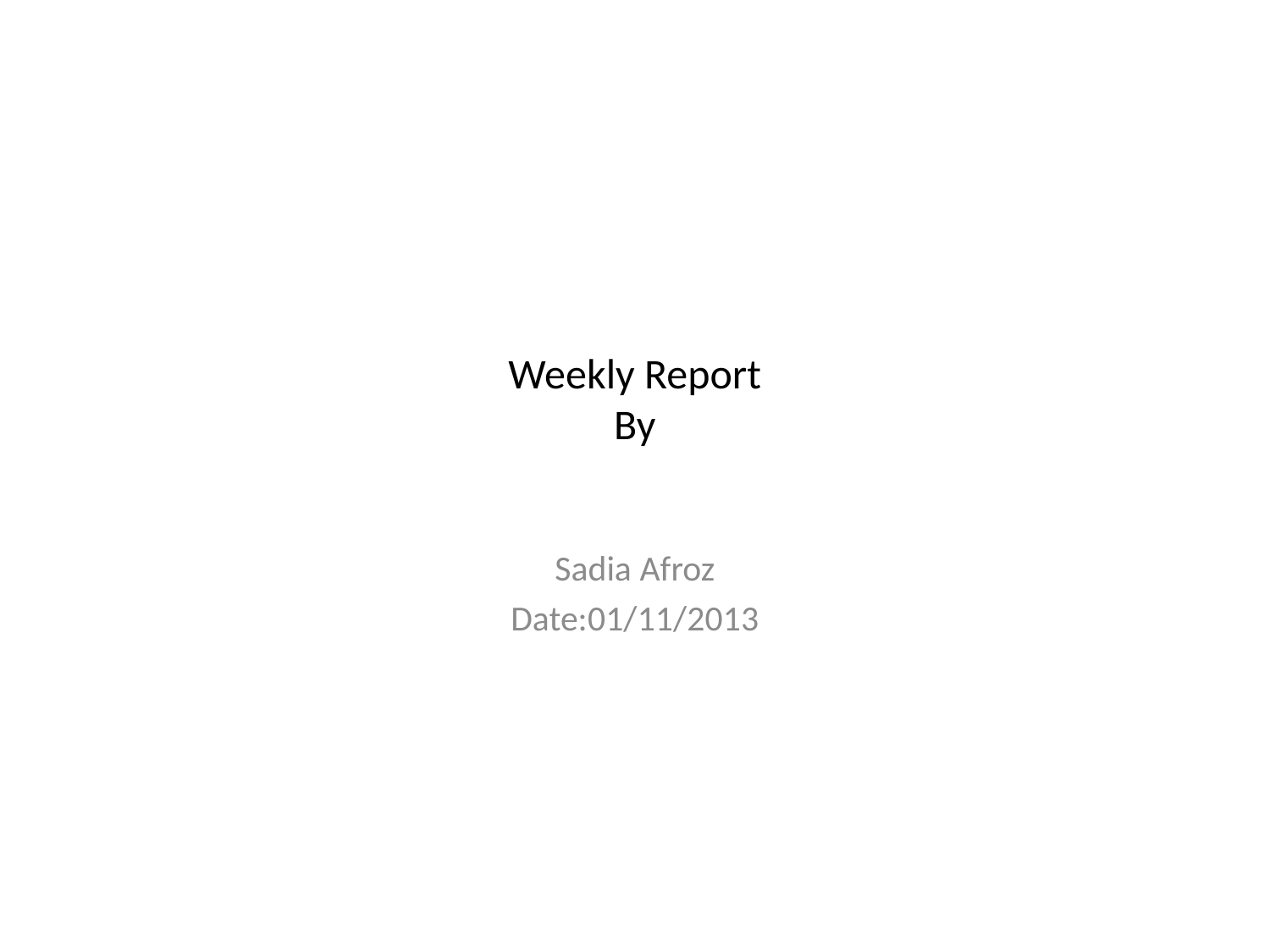

# Weekly Report By
Sadia Afroz
Date:01/11/2013